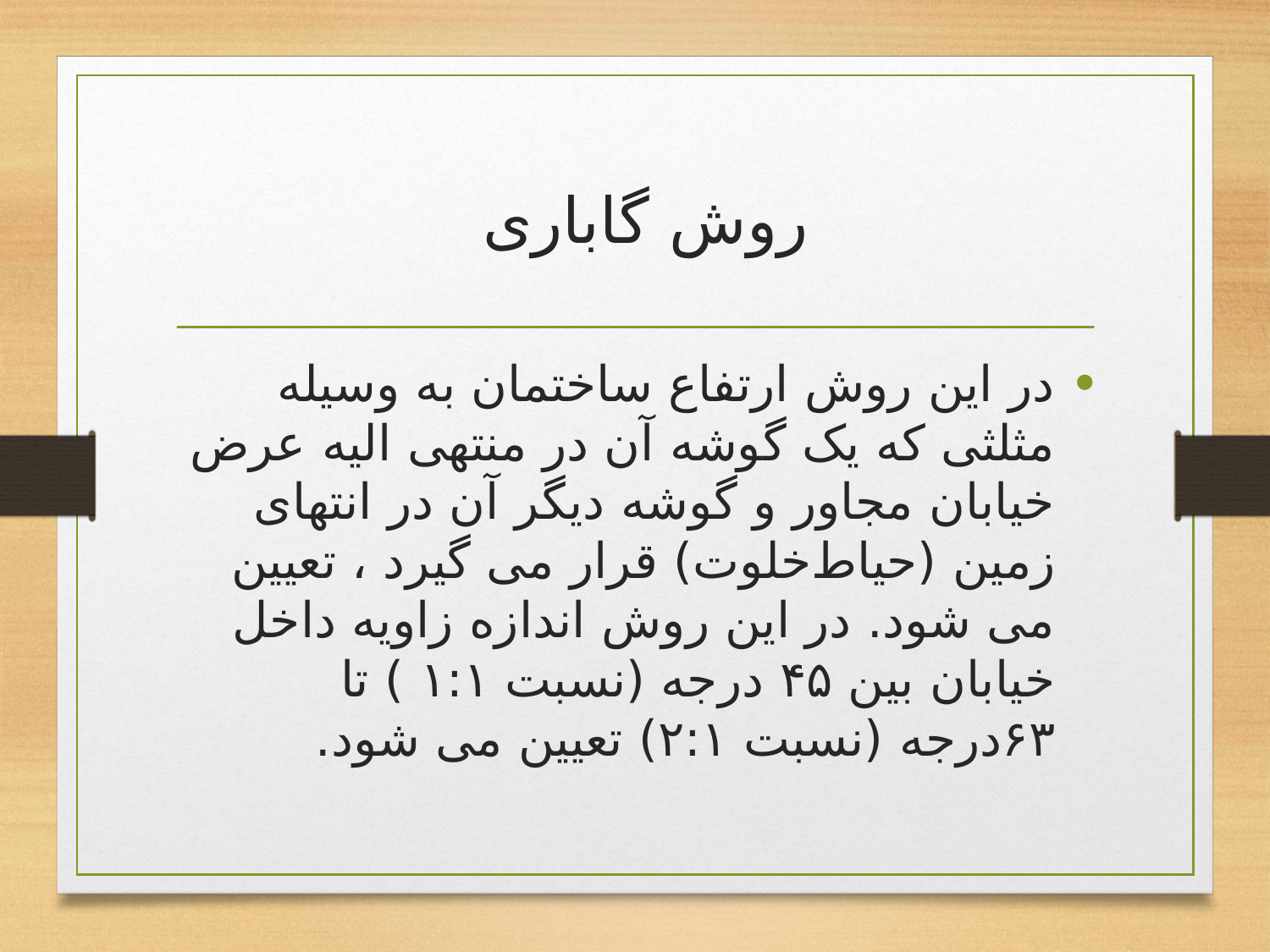

# روش گاباری
در این روش ارتفاع ساختمان به وسیله مثلثی که یک گوشه آن در منتهی الیه عرض خیابان مجاور و گوشه دیگر آن در انتهای زمین (حیاط‌خلوت) قرار می گیرد ، تعیین می شود. در این روش اندازه زاویه داخل خیابان بین ۴۵ درجه (نسبت ۱:۱ ) تا ۶۳درجه (نسبت ۲:۱) تعیین می شود.